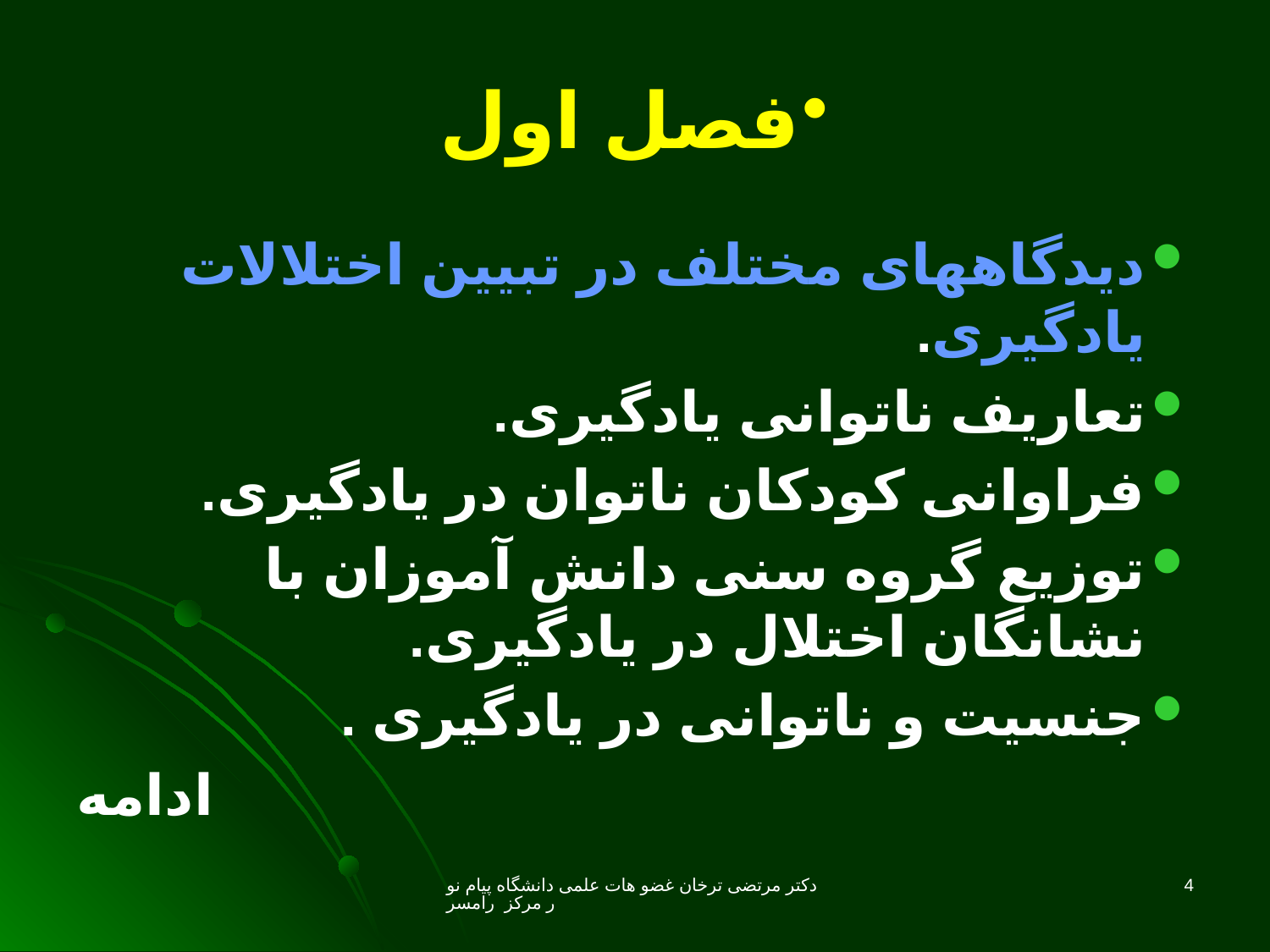

# فصل اول
دیدگاههای مختلف در تبیین اختلالات یادگیری.
تعاریف ناتوانی یادگیری.
فراوانی کودکان ناتوان در یادگیری.
توزیع گروه سنی دانش آموزان با نشانگان اختلال در یادگیری.
جنسیت و ناتوانی در یادگیری .
                                                      ادامه
دکتر مرتضی ترخان غضو هات علمی دانشگاه پیام نور مرکز رامسر
4